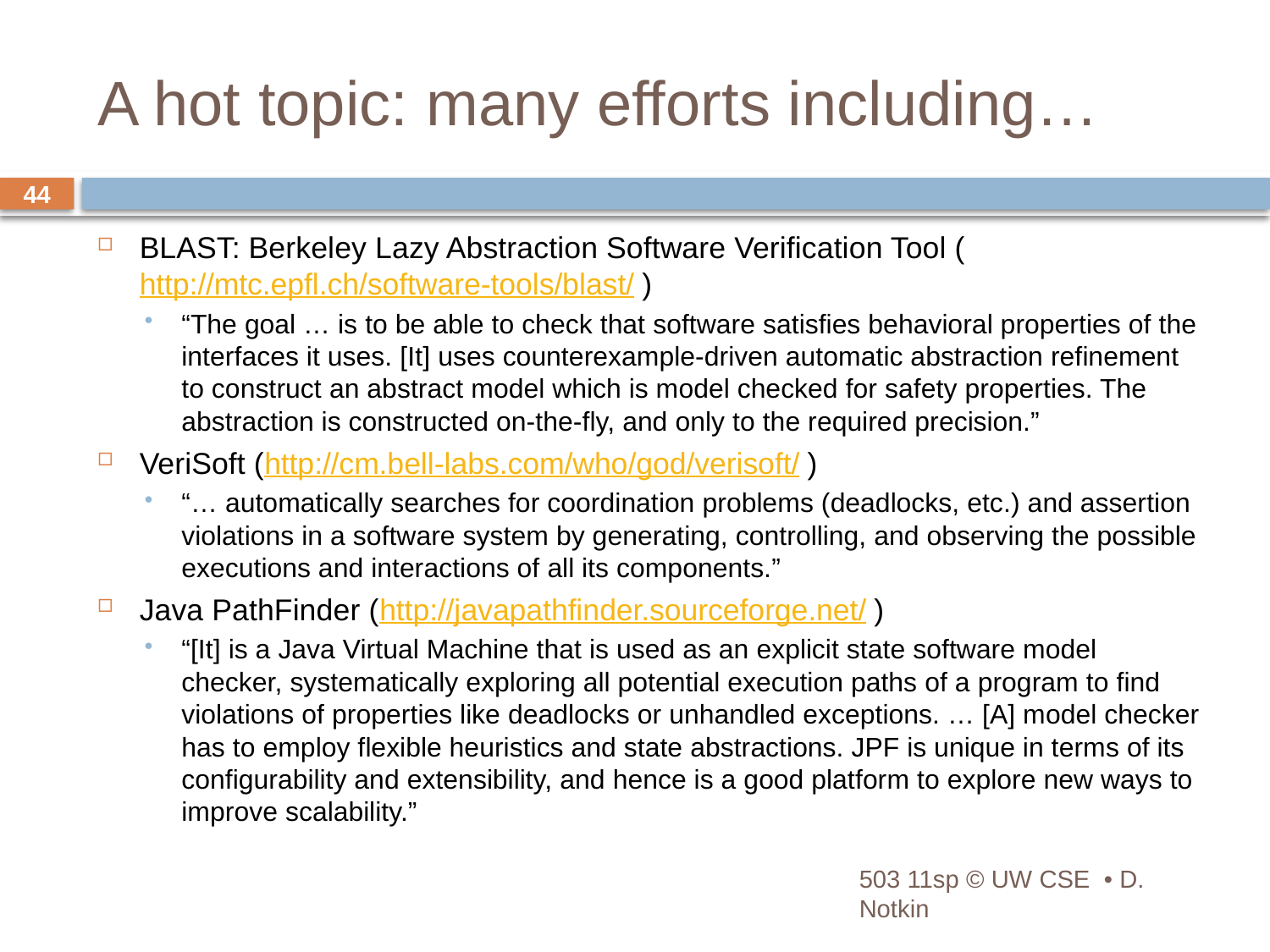

# A hot topic: many efforts including…
44
BLAST: Berkeley Lazy Abstraction Software Verification Tool (http://mtc.epfl.ch/software-tools/blast/)
“The goal … is to be able to check that software satisfies behavioral properties of the interfaces it uses. [It] uses counterexample-driven automatic abstraction refinement to construct an abstract model which is model checked for safety properties. The abstraction is constructed on-the-fly, and only to the required precision.”
VeriSoft (http://cm.bell-labs.com/who/god/verisoft/)
“… automatically searches for coordination problems (deadlocks, etc.) and assertion violations in a software system by generating, controlling, and observing the possible executions and interactions of all its components.”
Java PathFinder (http://javapathfinder.sourceforge.net/)
“[It] is a Java Virtual Machine that is used as an explicit state software model checker, systematically exploring all potential execution paths of a program to find violations of properties like deadlocks or unhandled exceptions. … [A] model checker has to employ flexible heuristics and state abstractions. JPF is unique in terms of its configurability and extensibility, and hence is a good platform to explore new ways to improve scalability.”
503 11sp © UW CSE  • D. Notkin